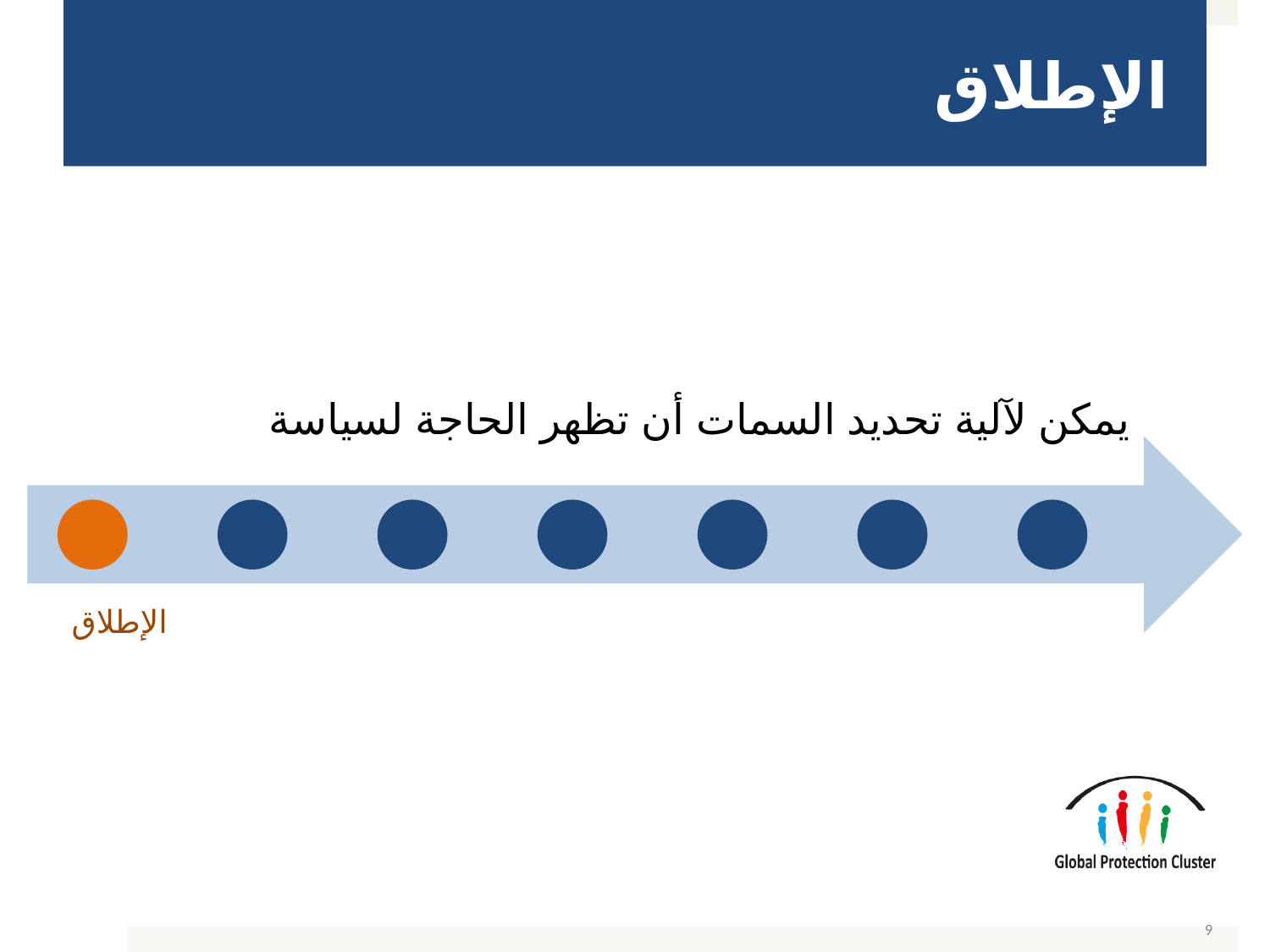

# الإطلاق

يمكن لآلية تحديد السمات أن تظهر الحاجة لسياسة

الإطلاق